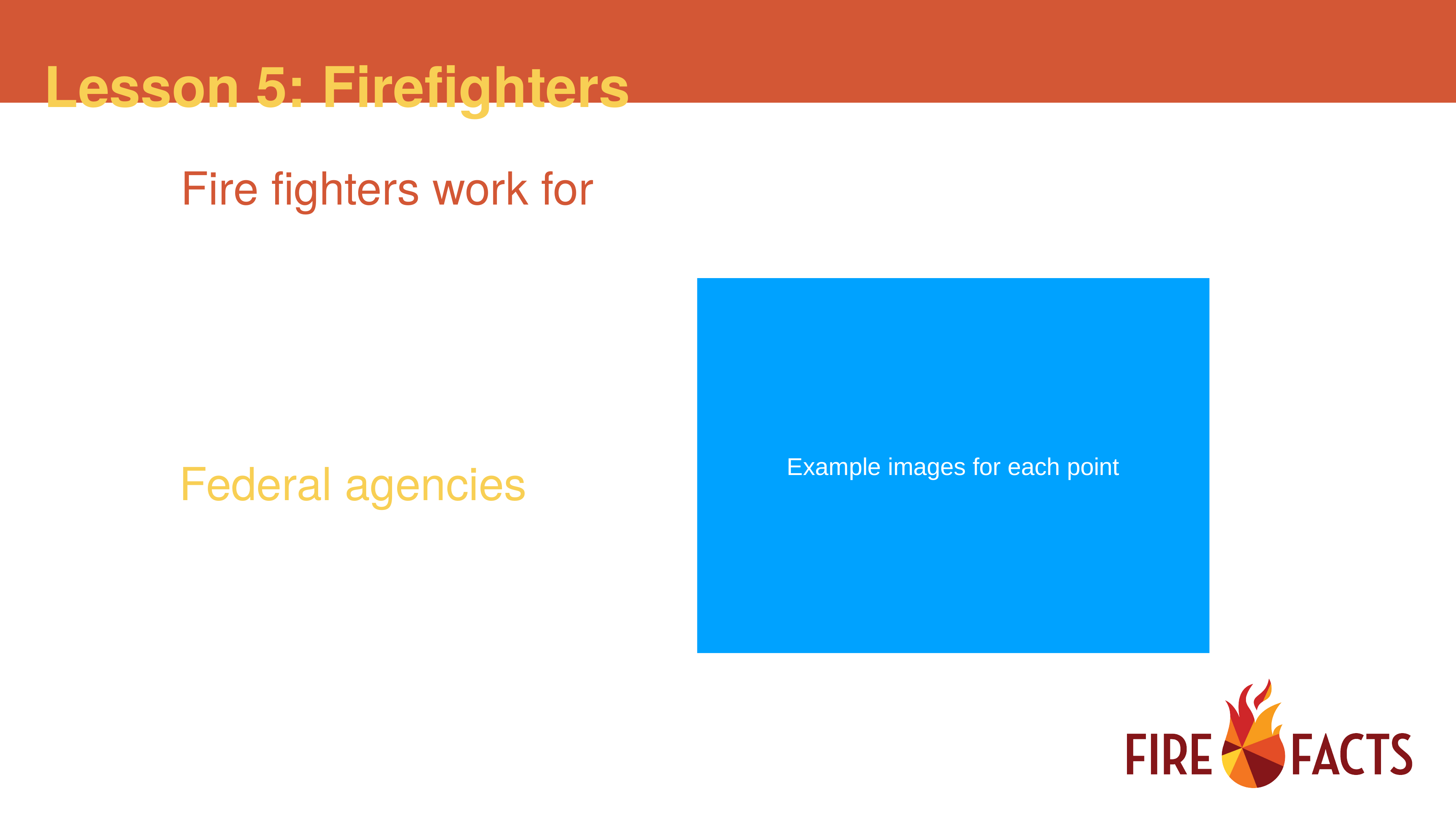

Fire fighters work for
 Federal agencies
Example images for each point